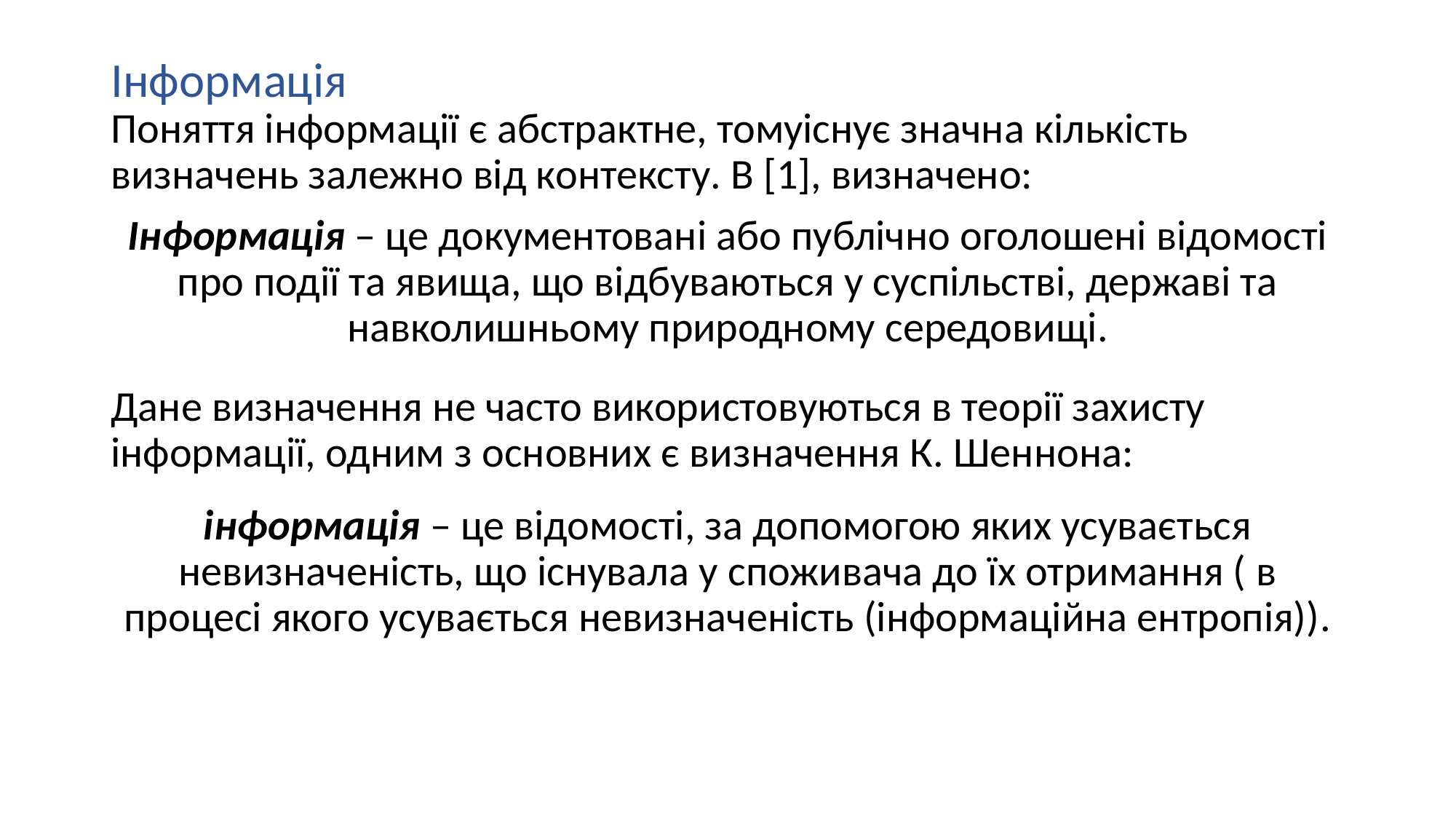

# Інформація
Поняття інформації є абстрактне, томуіснує значна кількість визначень залежно від контексту. В [1], визначено:
Інформація – це документовані або публічно оголошені відомості про події та явища, що відбуваються у суспільстві, державі та навколишньому природному середовищі.
Дане визначення не часто використовуються в теорії захисту інформації, одним з основних є визначення К. Шеннона:
інформація – це відомості, за допомогою яких усувається невизначеність, що існувала у споживача до їх отримання ( в процесі якого усувається невизначеність (інформаційна ентропія)).